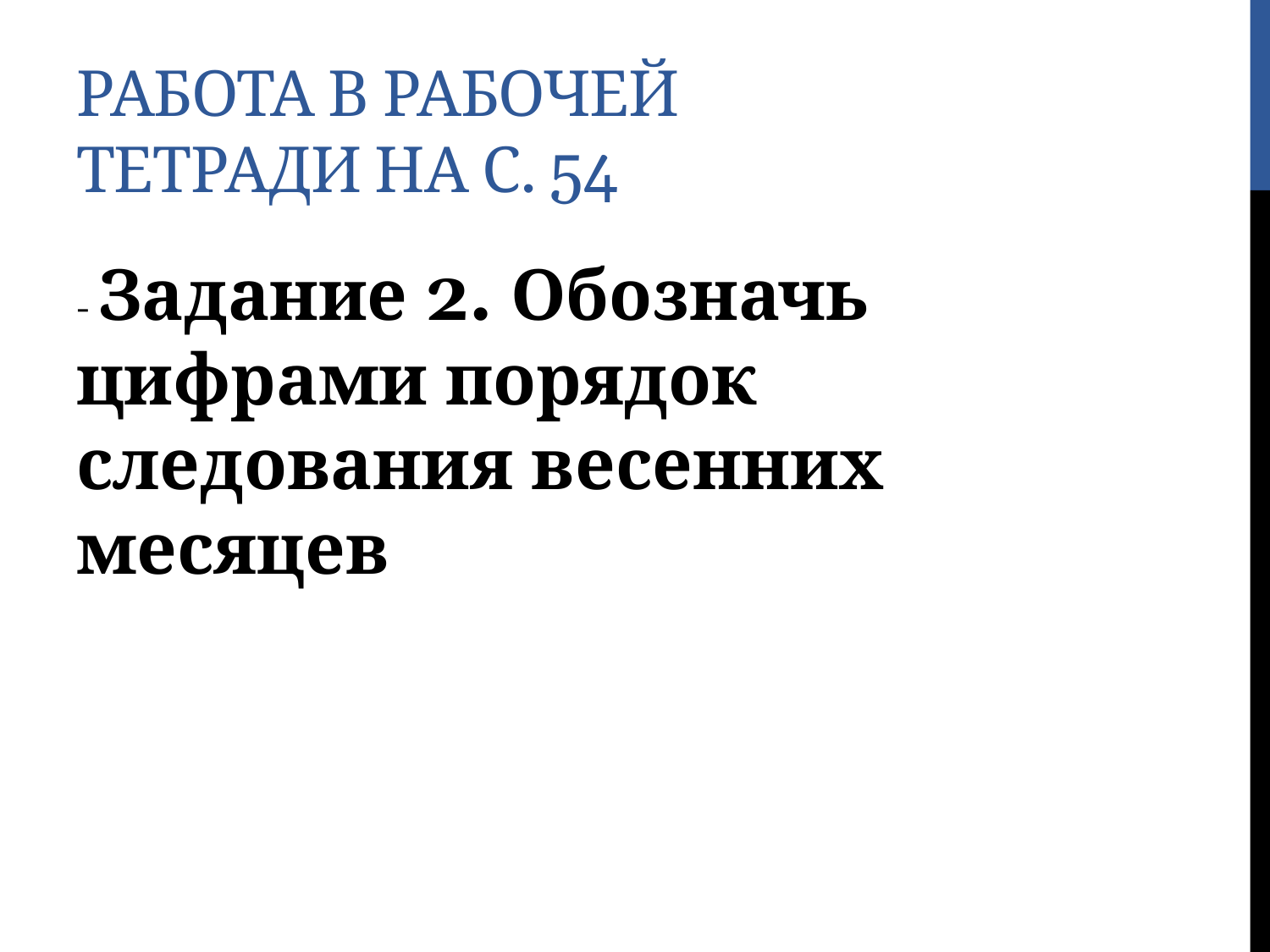

# Работа в рабочей тетради на с. 54
- Задание 2. Обозначь цифрами порядок следования весенних месяцев